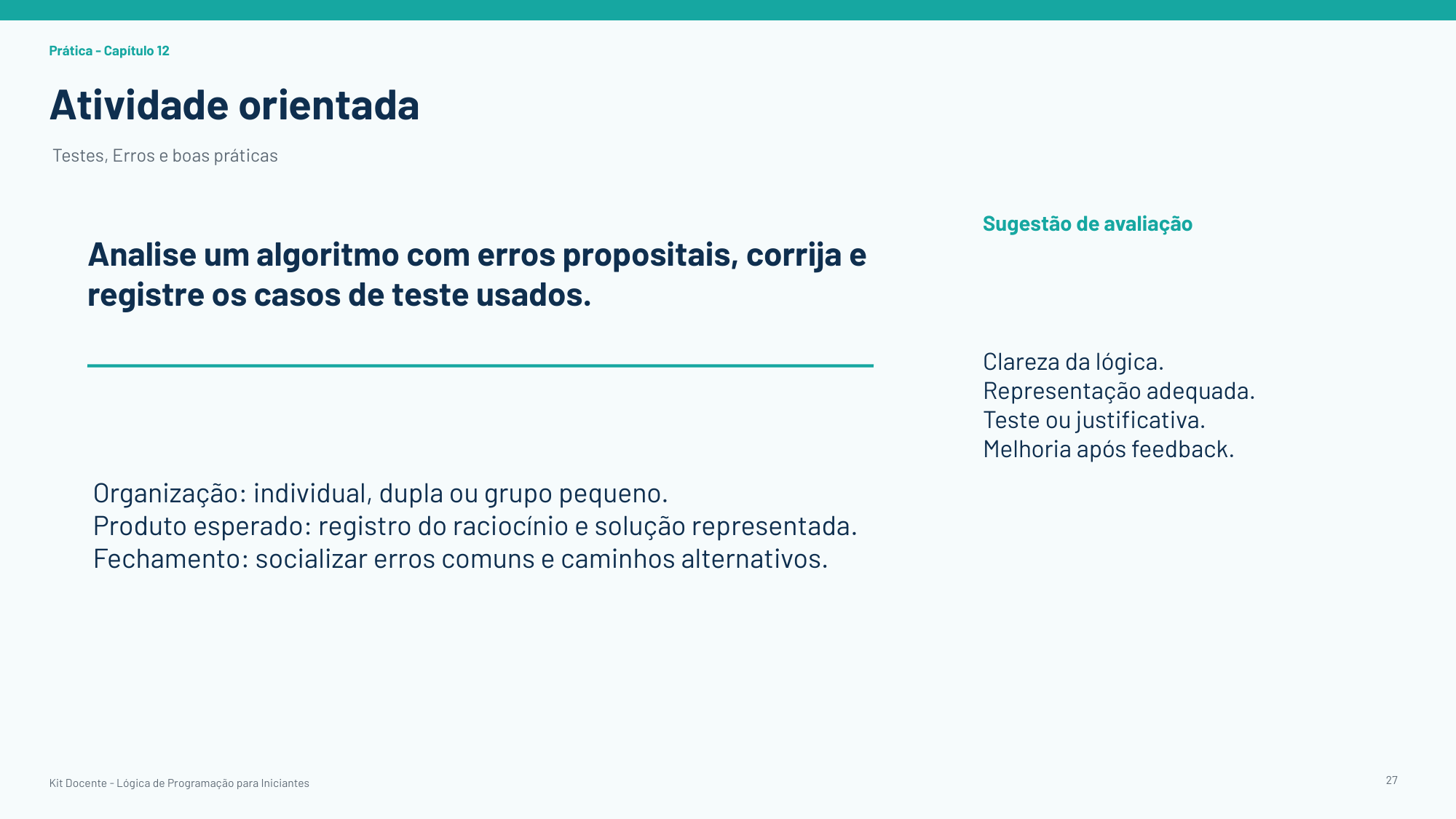

Prática - Capítulo 12
Atividade orientada
Testes, Erros e boas práticas
Sugestão de avaliação
Analise um algoritmo com erros propositais, corrija e registre os casos de teste usados.
Clareza da lógica.
Representação adequada.
Teste ou justificativa.
Melhoria após feedback.

Organização: individual, dupla ou grupo pequeno.
Produto esperado: registro do raciocínio e solução representada.
Fechamento: socializar erros comuns e caminhos alternativos.
27
Kit Docente - Lógica de Programação para Iniciantes